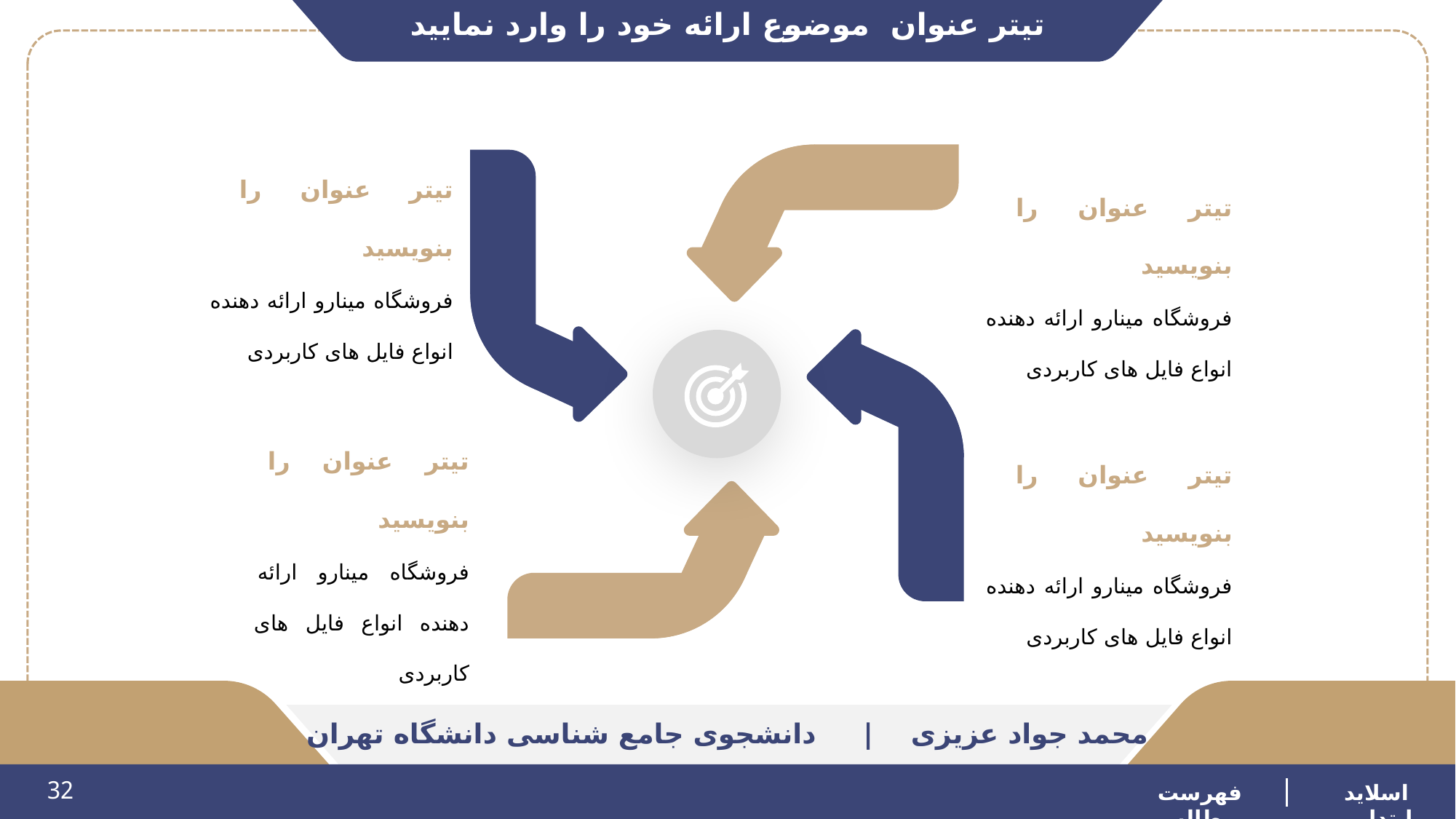

تیتر عنوان  موضوع ارائه خود را وارد نمایید
تیتر عنوان را بنویسید
فروشگاه مینارو ارائه دهنده انواع فایل های کاربردی

تیتر عنوان را بنویسید
فروشگاه مینارو ارائه دهنده انواع فایل های کاربردی

تیتر عنوان را بنویسید
فروشگاه مینارو ارائه دهنده انواع فایل های کاربردی
تیتر عنوان را بنویسید
فروشگاه مینارو ارائه دهنده انواع فایل های کاربردی
محمد جواد عزیزی    |     دانشجوی جامع شناسی دانشگاه تهران
32